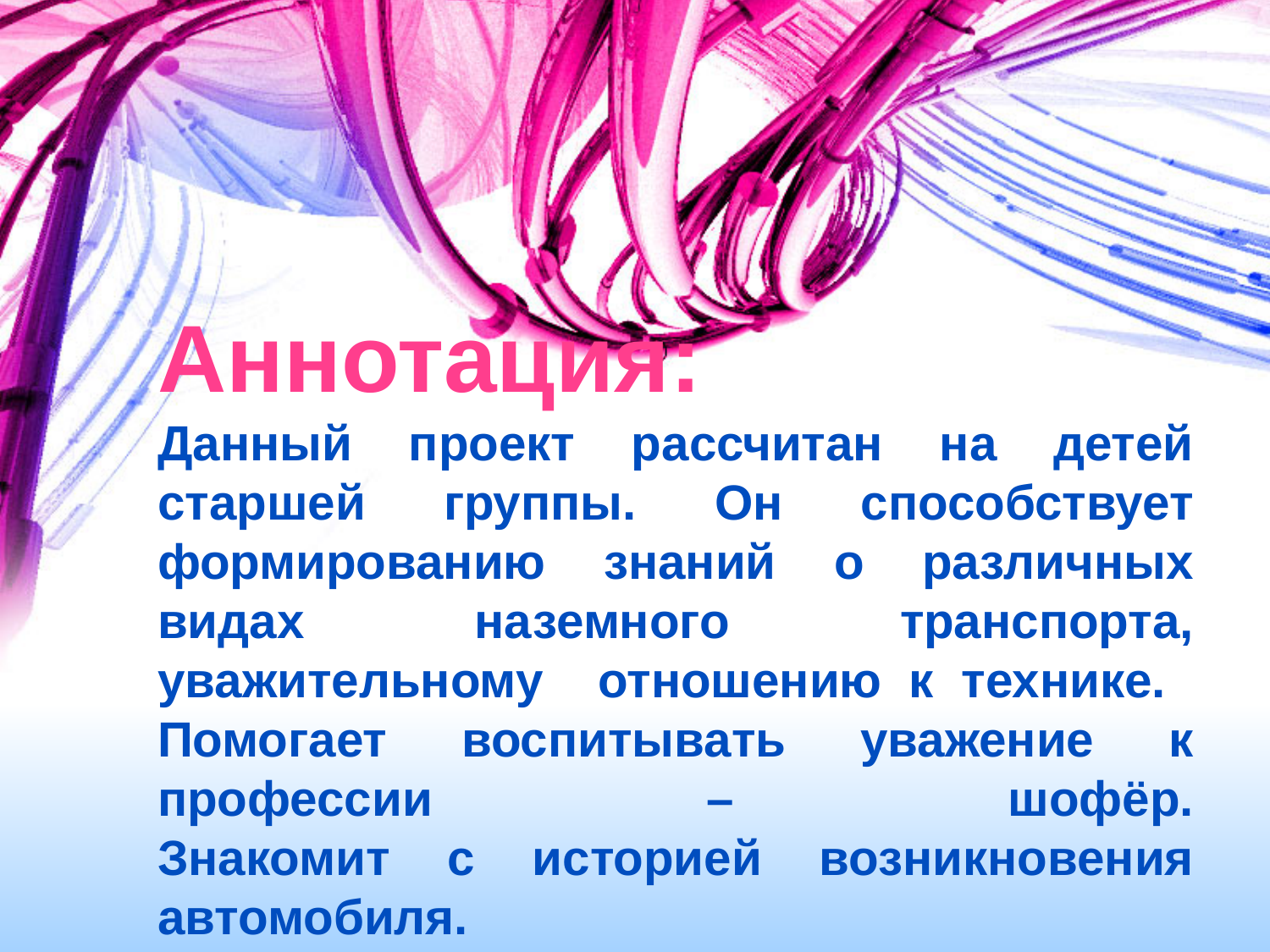

# Аннотация: Данный проект рассчитан на детей старшей группы. Он способствует формированию знаний о различных видах наземного транспорта, уважительному  отношению к технике. Помогает воспитывать уважение к профессии – шофёр. Знакомит с историей возникновения автомобиля.